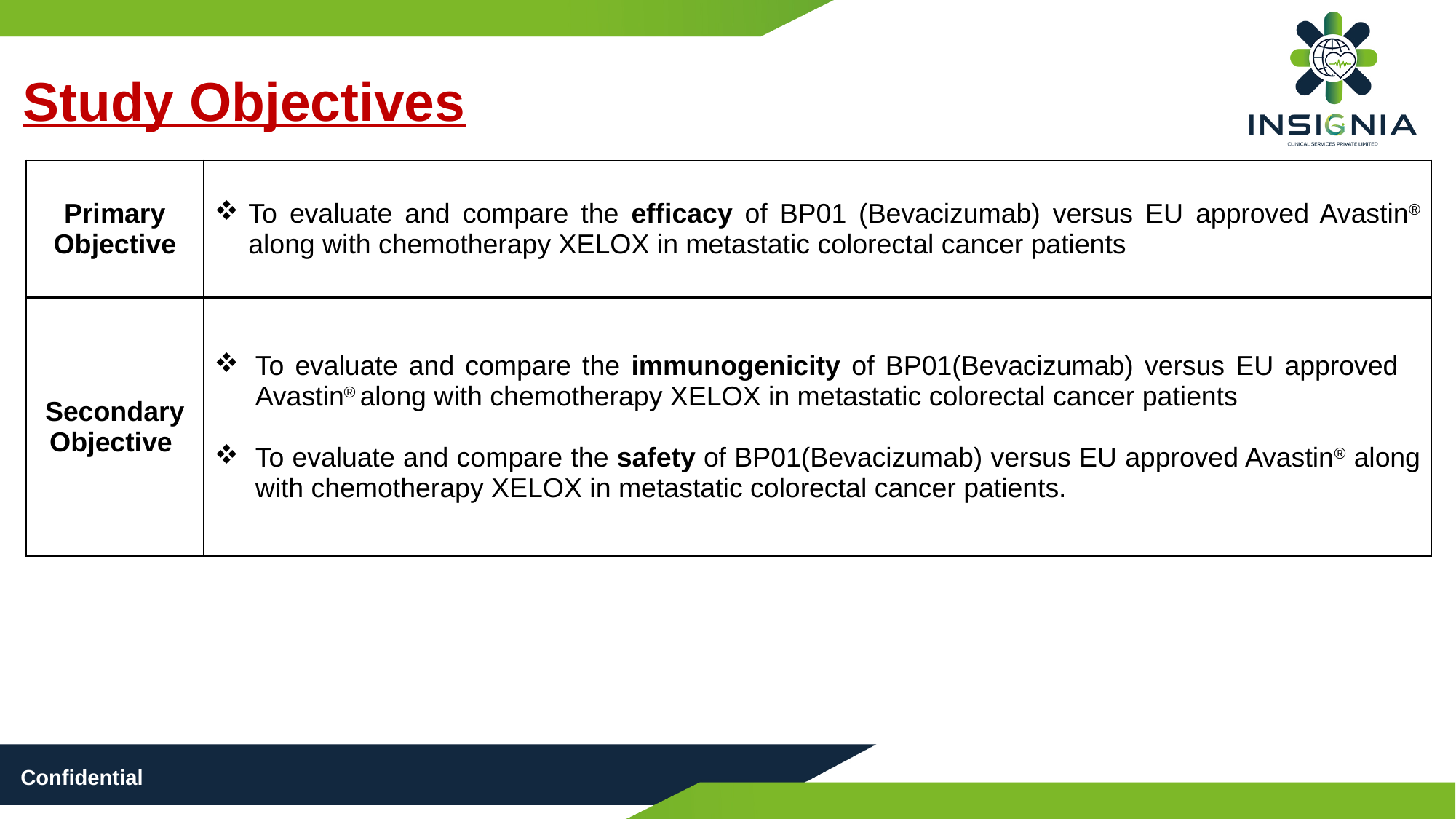

Study Objectives
| Primary Objective | To evaluate and compare the efficacy of BP01 (Bevacizumab) versus EU approved Avastin® along with chemotherapy XELOX in metastatic colorectal cancer patients |
| --- | --- |
| Secondary Objective | To evaluate and compare the immunogenicity of BP01(Bevacizumab) versus EU approved Avastin® along with chemotherapy XELOX in metastatic colorectal cancer patients To evaluate and compare the safety of BP01(Bevacizumab) versus EU approved Avastin® along with chemotherapy XELOX in metastatic colorectal cancer patients. |
Confidential